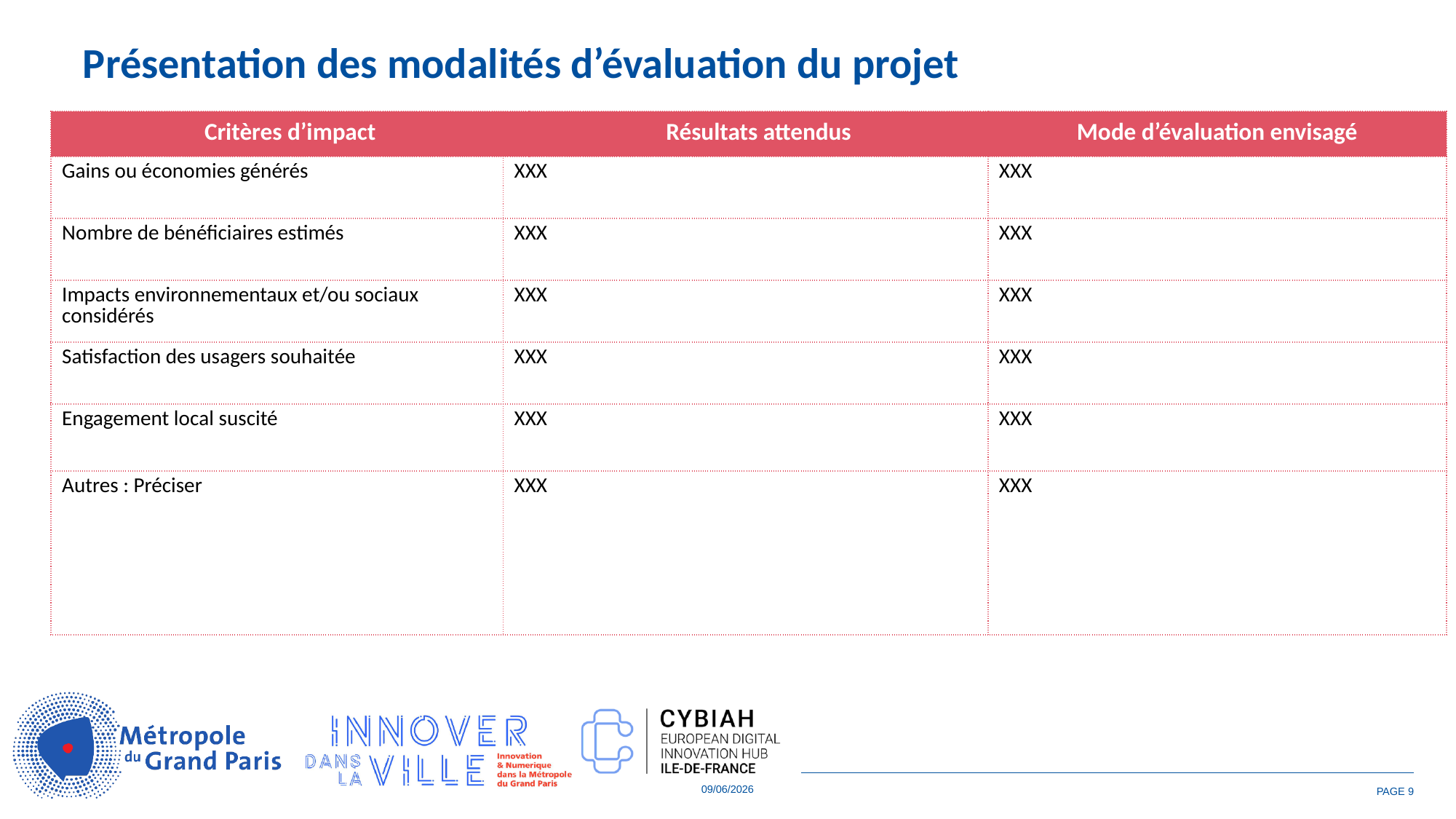

Présentation des modalités d’évaluation du projet
| Critères d’impact |  | Résultats attendus | Mode d’évaluation envisagé |
| --- | --- | --- | --- |
| Gains ou économies générés | XXX |  | XXX |
| Nombre de bénéficiaires estimés | XXX |  | XXX |
| Impacts environnementaux et/ou sociaux considérés | XXX |  | XXX |
| Satisfaction des usagers souhaitée | XXX |  | XXX |
| Engagement local suscité | XXX |  | XXX |
| Autres : Préciser | XXX |  | XXX |
09/06/2026
PAGE 9